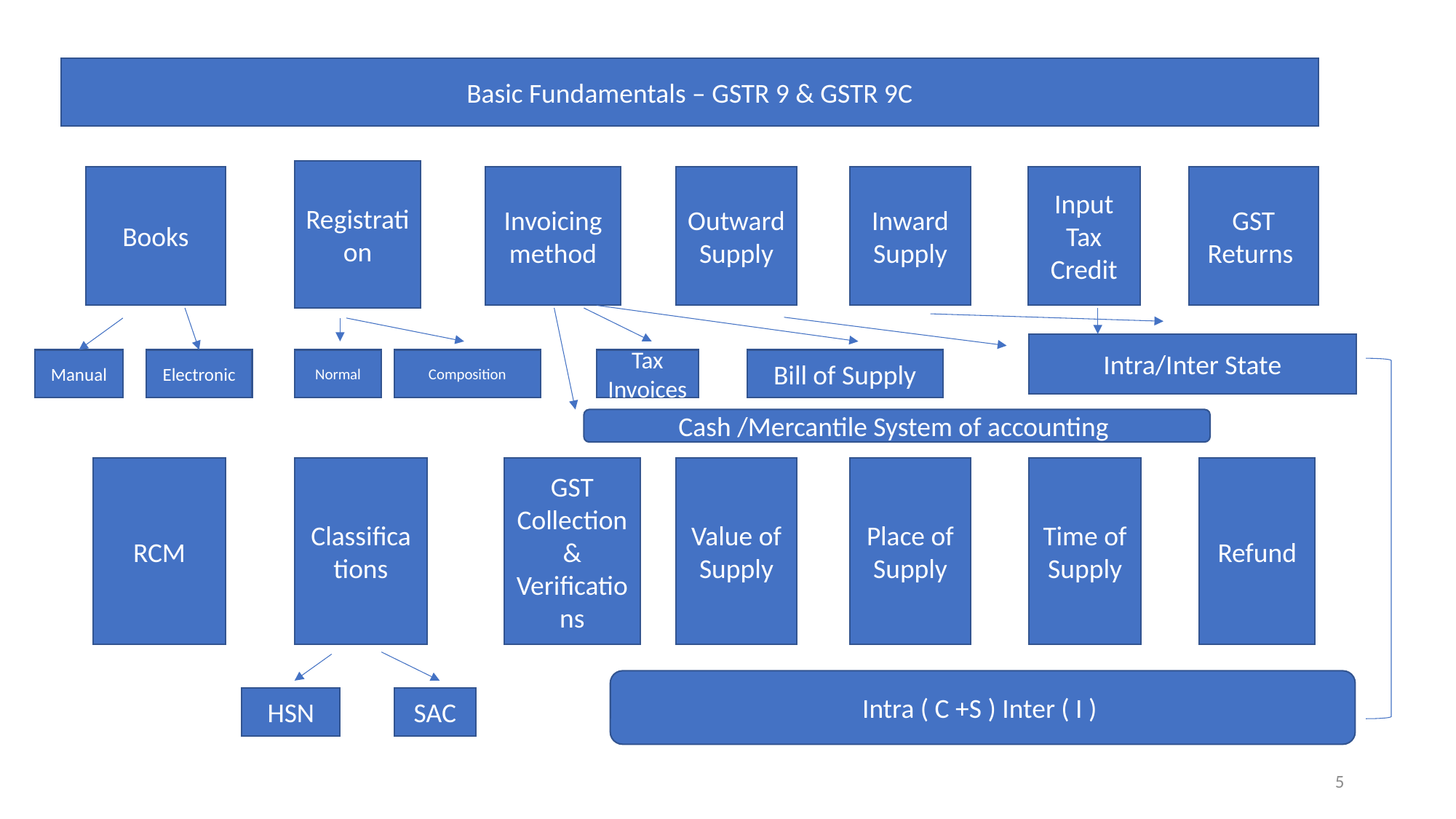

Basic Fundamentals – GSTR 9 & GSTR 9C
Registration
Books
Invoicing method
Outward Supply
Inward Supply
Input Tax Credit
GST Returns
Intra/Inter State
Manual
Electronic
Normal
Composition
Tax Invoices
Bill of Supply

Cash /Mercantile System of accounting
Classifications
GST Collection & Verifications
Value of Supply
Place of Supply
Time of Supply
Refund
RCM
Intra ( C +S ) Inter ( I )
HSN
SAC

5